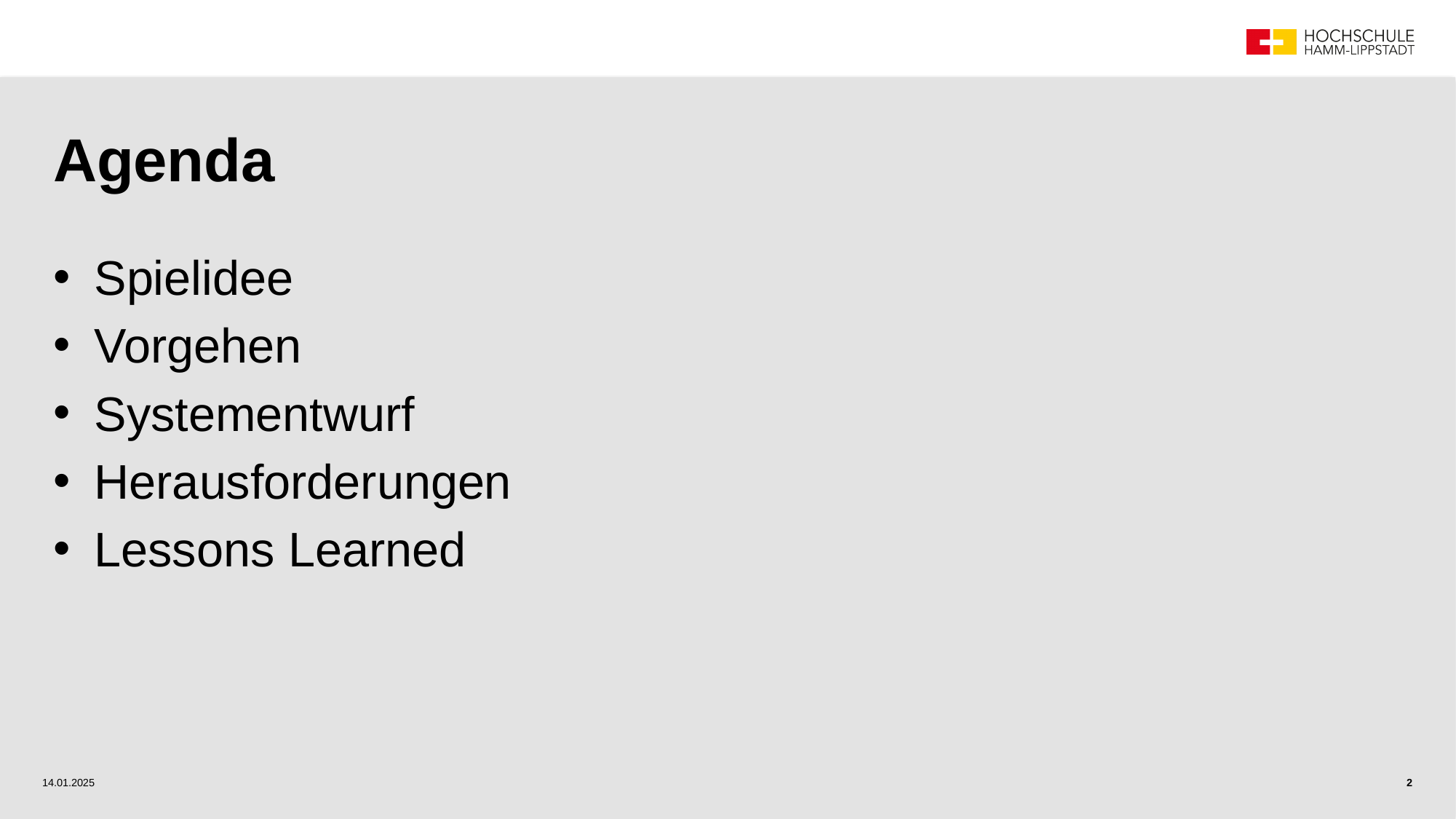

# Agenda
Spielidee
Vorgehen
Systementwurf
Herausforderungen
Lessons Learned
14.01.2025

2